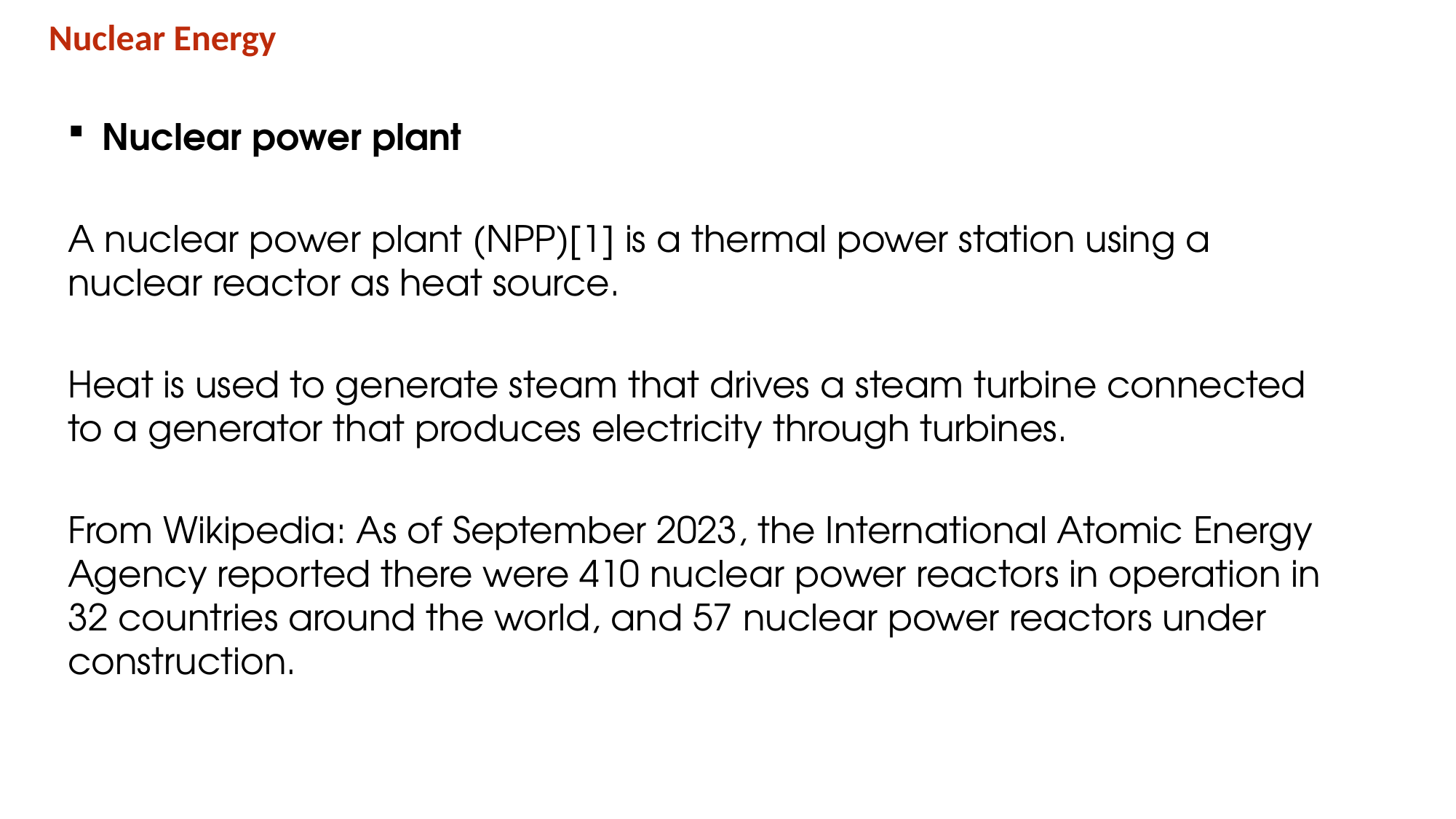

Nuclear Energy
Nuclear power plant

A nuclear power plant (NPP)[1] is a thermal power station using a nuclear reactor as heat source.

Heat is used to generate steam that drives a steam turbine connected to a generator that produces electricity through turbines.

From Wikipedia: As of September 2023, the International Atomic Energy Agency reported there were 410 nuclear power reactors in operation in 32 countries around the world, and 57 nuclear power reactors under construction.